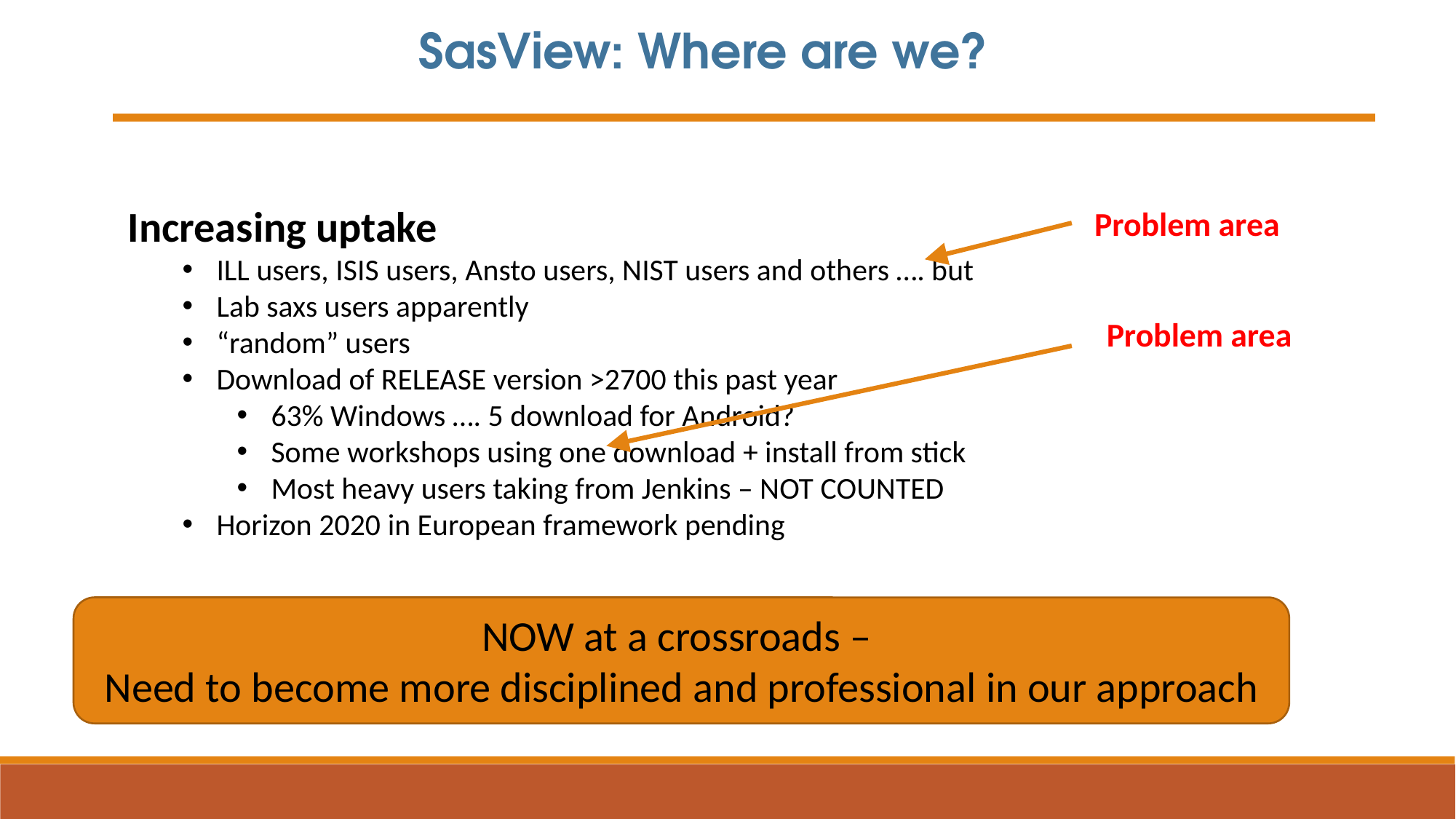

SasView: Where are we?

Increasing uptake
ILL users, ISIS users, Ansto users, NIST users and others …. but
Lab saxs users apparently
“random” users
Download of RELEASE version >2700 this past year
63% Windows …. 5 download for Android?
Some workshops using one download + install from stick
Most heavy users taking from Jenkins – NOT COUNTED
Horizon 2020 in European framework pending

Problem area
Problem area

NOW at a crossroads –
Need to become more disciplined and professional in our approach